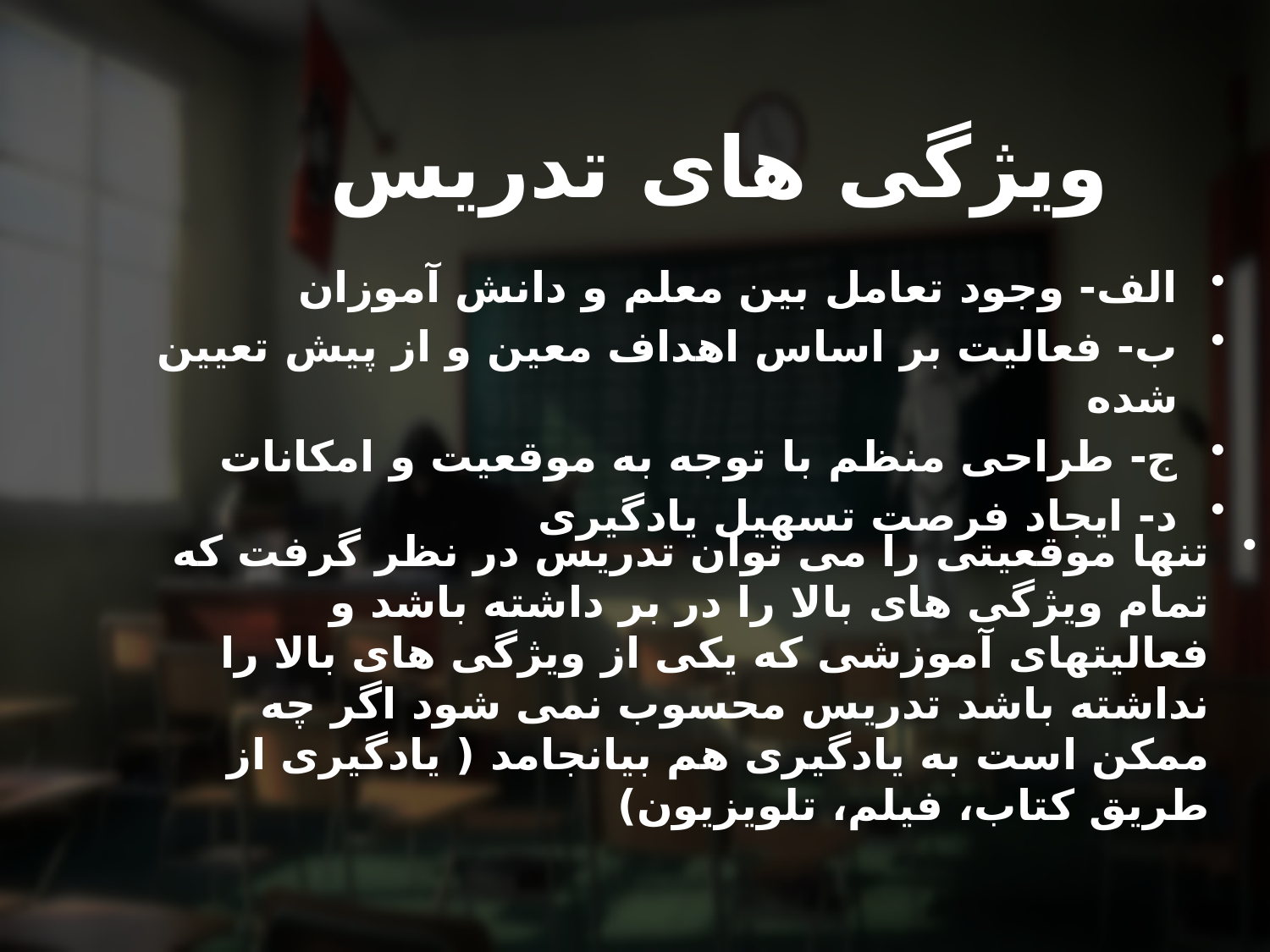

ویژگی های تدریس
الف- وجود تعامل بین معلم و دانش آموزان
ب- فعالیت بر اساس اهداف معین و از پیش تعیین شده
ج- طراحی منظم با توجه به موقعیت و امکانات
د- ایجاد فرصت تسهیل یادگیری
تنها موقعیتی را می توان تدریس در نظر گرفت که تمام ویژگی های بالا را در بر داشته باشد و فعالیتهای آموزشی که یکی از ویژگی های بالا را نداشته باشد تدریس محسوب نمی شود اگر چه ممکن است به یادگیری هم بیانجامد ( یادگیری از طریق کتاب، فیلم، تلویزیون)